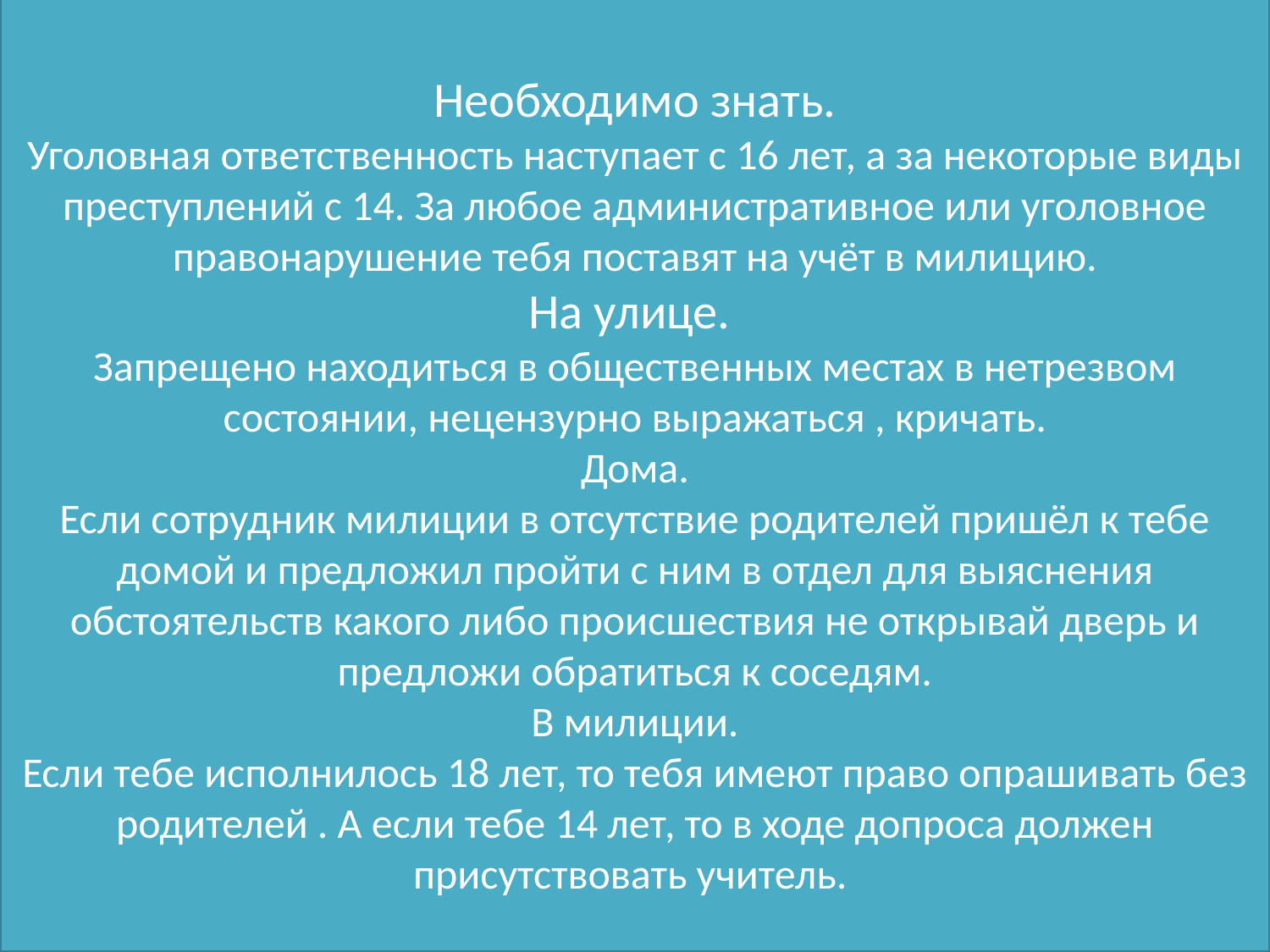

# Необходимо знать. Уголовная ответственность наступает с 16 лет, а за некоторые виды преступлений с 14. За любое административное или уголовное правонарушение тебя поставят на учёт в милицию. На улице. Запрещено находиться в общественных местах в нетрезвом состоянии, нецензурно выражаться , кричать. Дома. Если сотрудник милиции в отсутствие родителей пришёл к тебе домой и предложил пройти с ним в отдел для выяснения обстоятельств какого либо происшествия не открывай дверь и предложи обратиться к соседям. В милиции. Если тебе исполнилось 18 лет, то тебя имеют право опрашивать без родителей . А если тебе 14 лет, то в ходе допроса должен присутствовать учитель.
www.sliderpoint.org